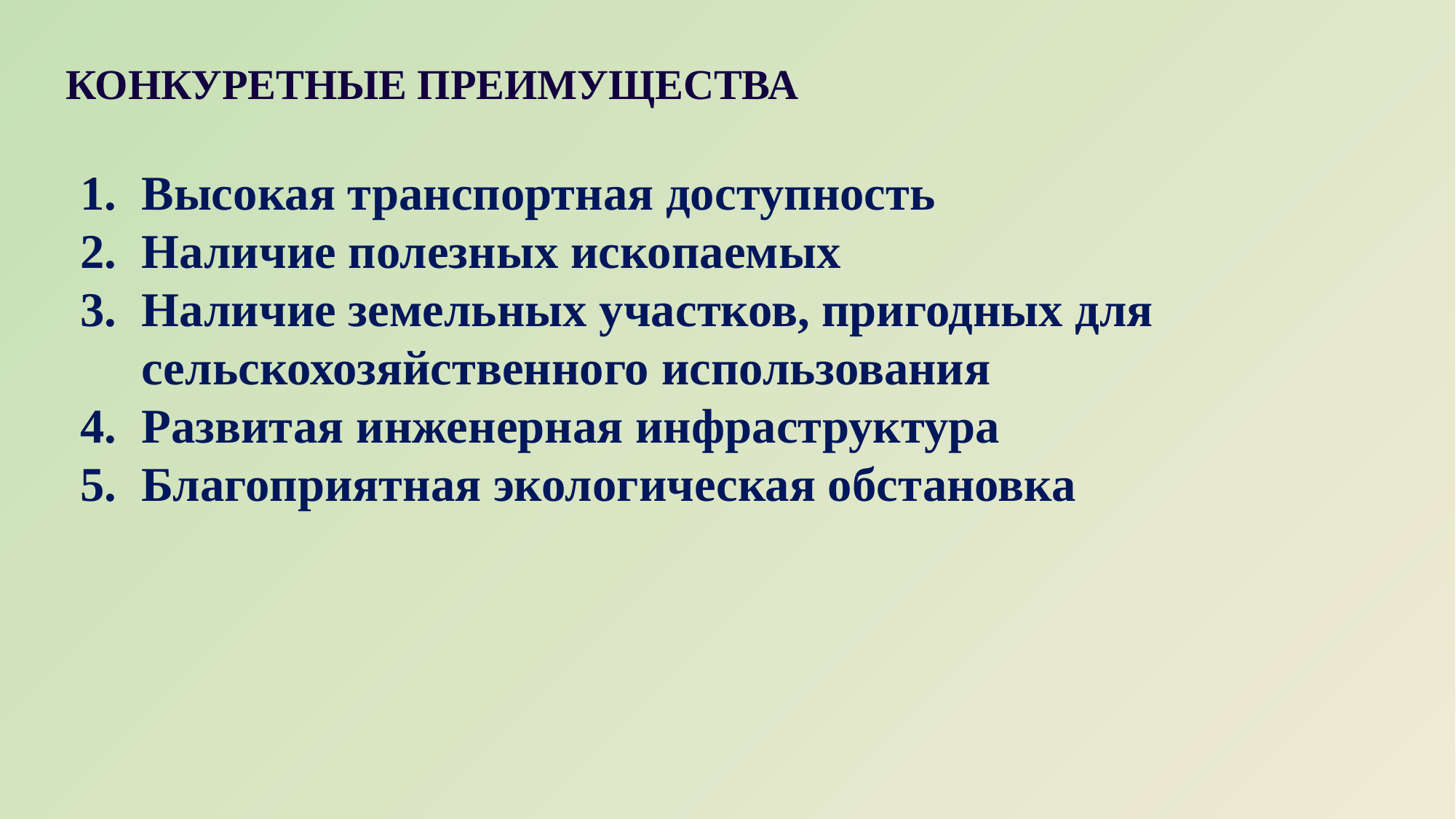

КОНКУРЕТНЫЕ ПРЕИМУЩЕСТВА
Высокая транспортная доступность
Наличие полезных ископаемых
Наличие земельных участков, пригодных для сельскохозяйственного использования
Развитая инженерная инфраструктура
Благоприятная экологическая обстановка